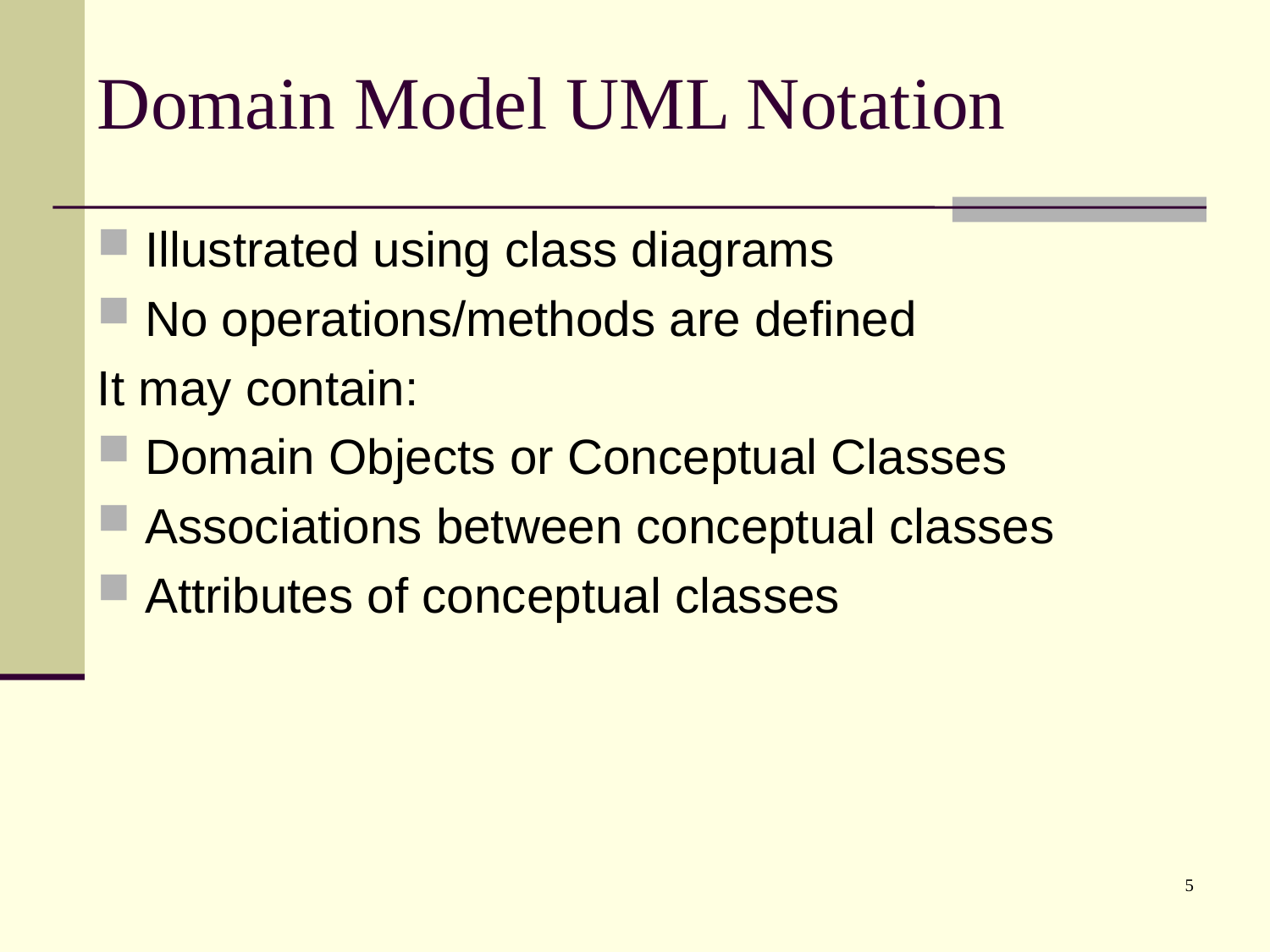

# Domain Model UML Notation
Illustrated using class diagrams
No operations/methods are defined
It may contain:
Domain Objects or Conceptual Classes
Associations between conceptual classes
Attributes of conceptual classes
5